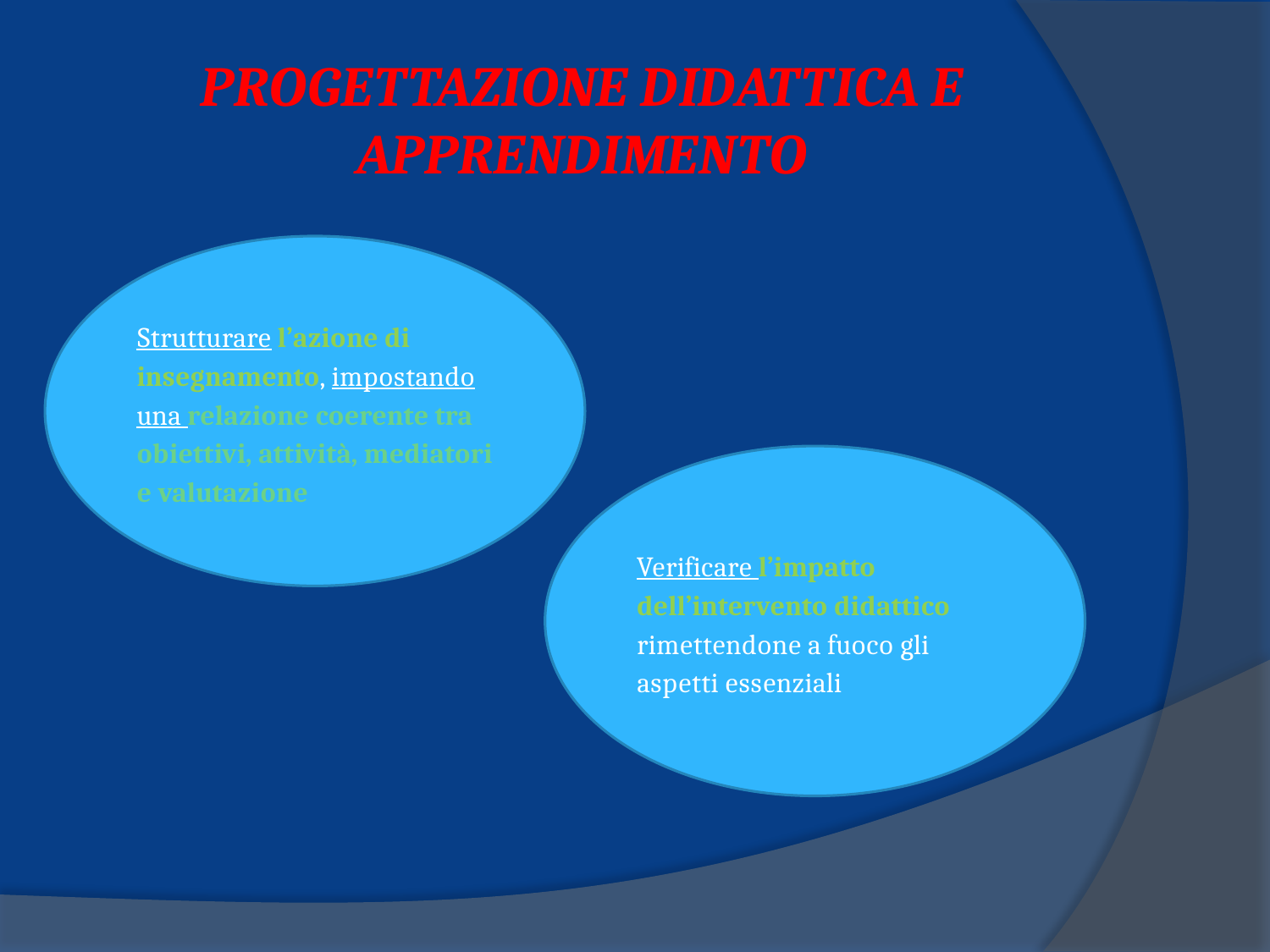

# PROGETTAZIONE DIDATTICA E APPRENDIMENTO
Strutturare l’azione di insegnamento, impostando una relazione coerente tra obiettivi, attività, mediatori e valutazione
Verificare l’impatto dell’intervento didattico rimettendone a fuoco gli aspetti essenziali